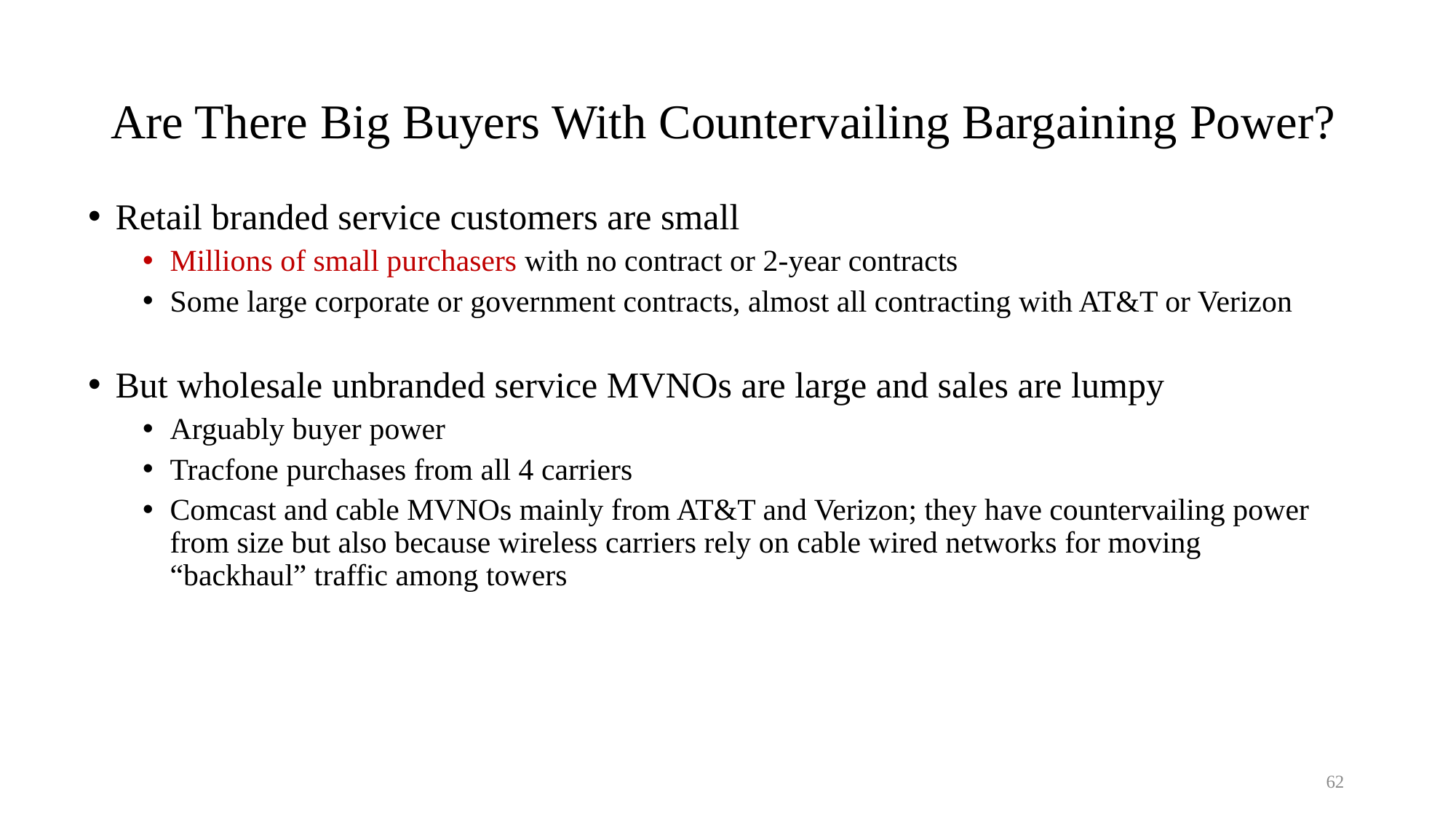

# Are There Big Buyers With Countervailing Bargaining Power?
Retail branded service customers are small
Millions of small purchasers with no contract or 2-year contracts
Some large corporate or government contracts, almost all contracting with AT&T or Verizon
But wholesale unbranded service MVNOs are large and sales are lumpy
Arguably buyer power
Tracfone purchases from all 4 carriers
Comcast and cable MVNOs mainly from AT&T and Verizon; they have countervailing power from size but also because wireless carriers rely on cable wired networks for moving “backhaul” traffic among towers

62